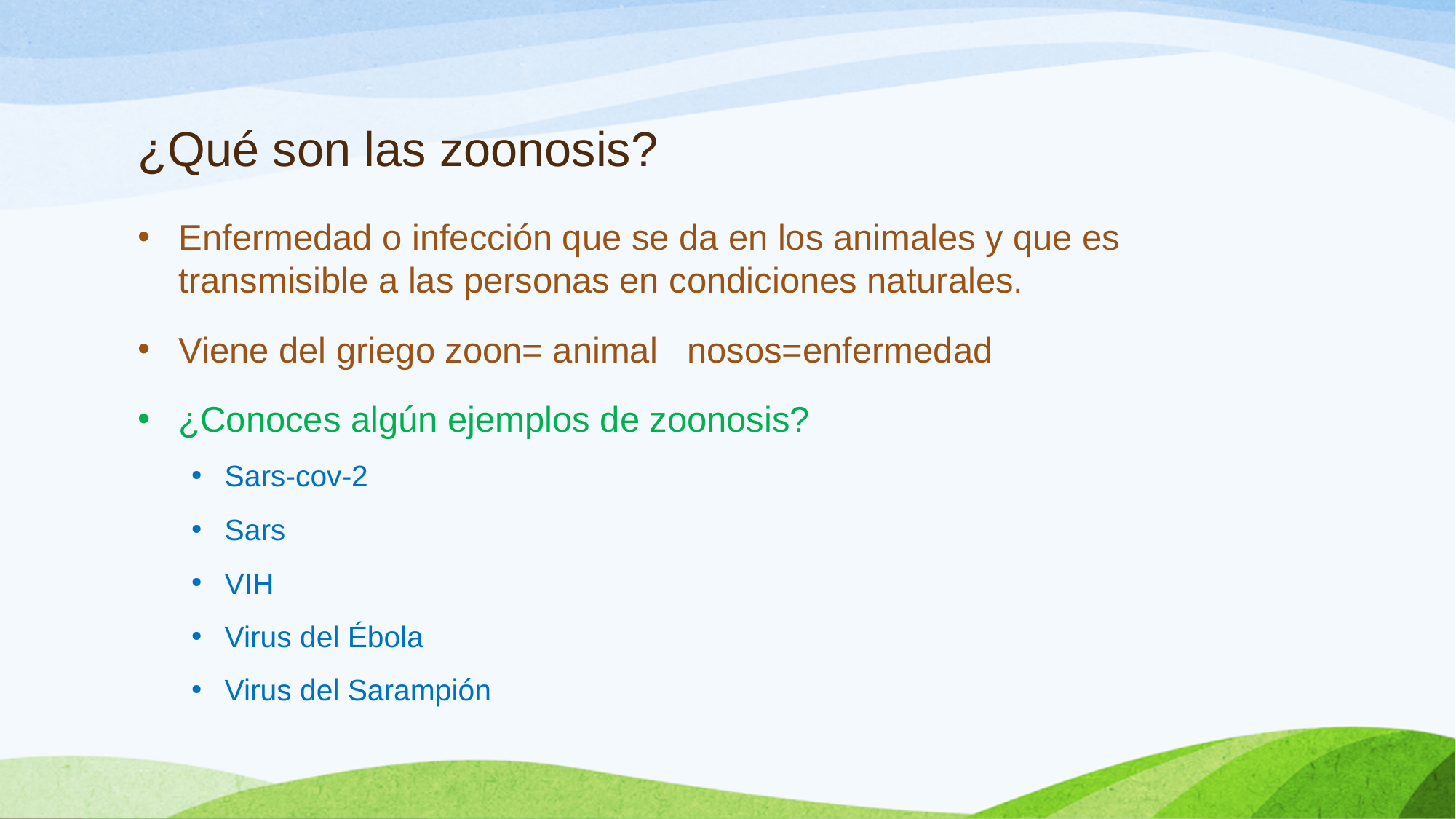

# ¿Qué son las zoonosis?
Enfermedad o infección que se da en los animales y que es transmisible a las personas en condiciones naturales.
Viene del griego zoon= animal   nosos=enfermedad
¿Conoces algún ejemplos de zoonosis?
Sars-cov-2
Sars
VIH
Virus del Ébola
Virus del Sarampión